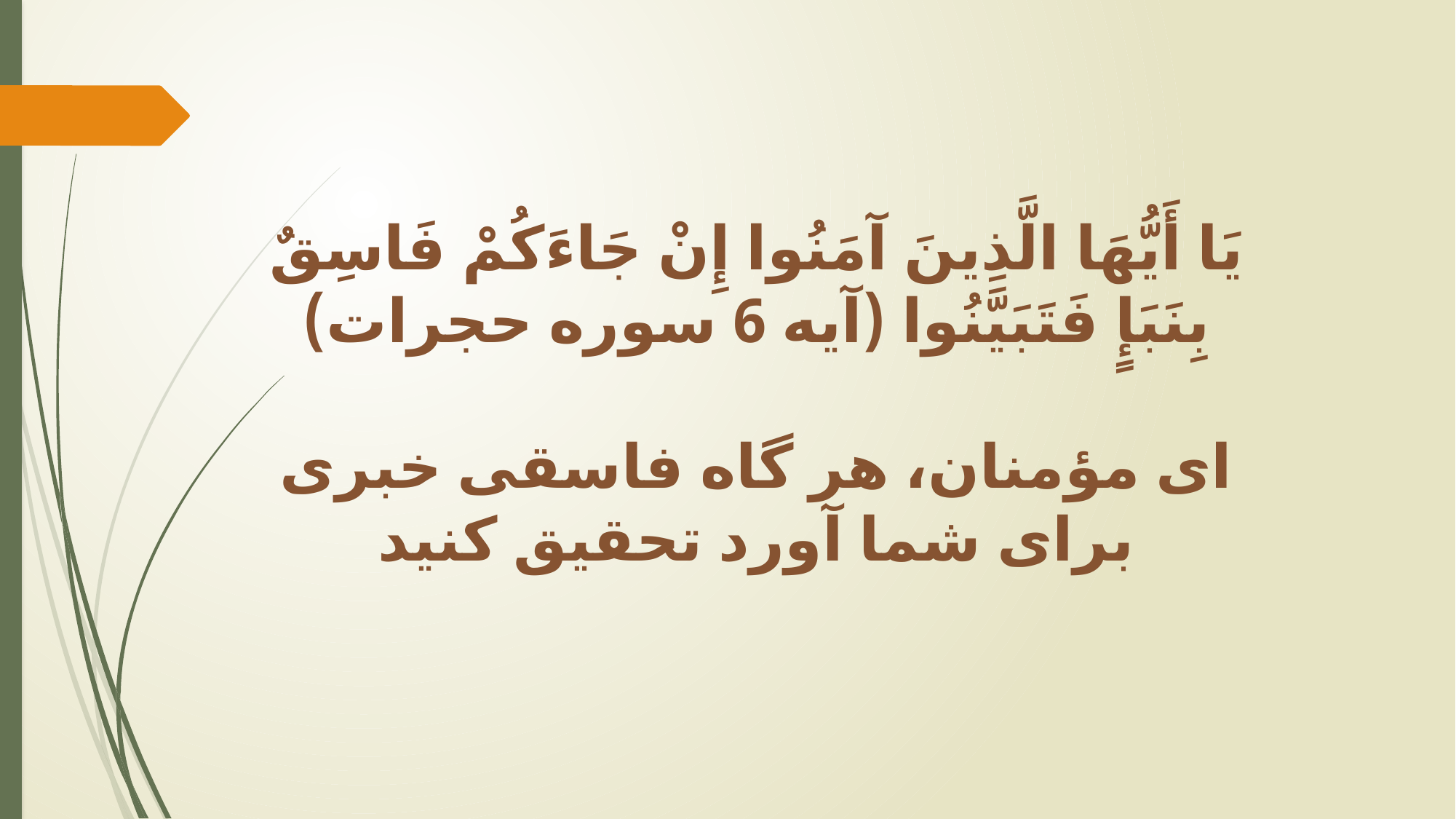

يَا أَيُّهَا الَّذِينَ آمَنُوا إِنْ جَاءَكُمْ فَاسِقٌ بِنَبَإٍ فَتَبَيَّنُوا (آیه 6 سوره حجرات)

ای مؤمنان، هر گاه فاسقی خبری برای شما آورد تحقیق کنید